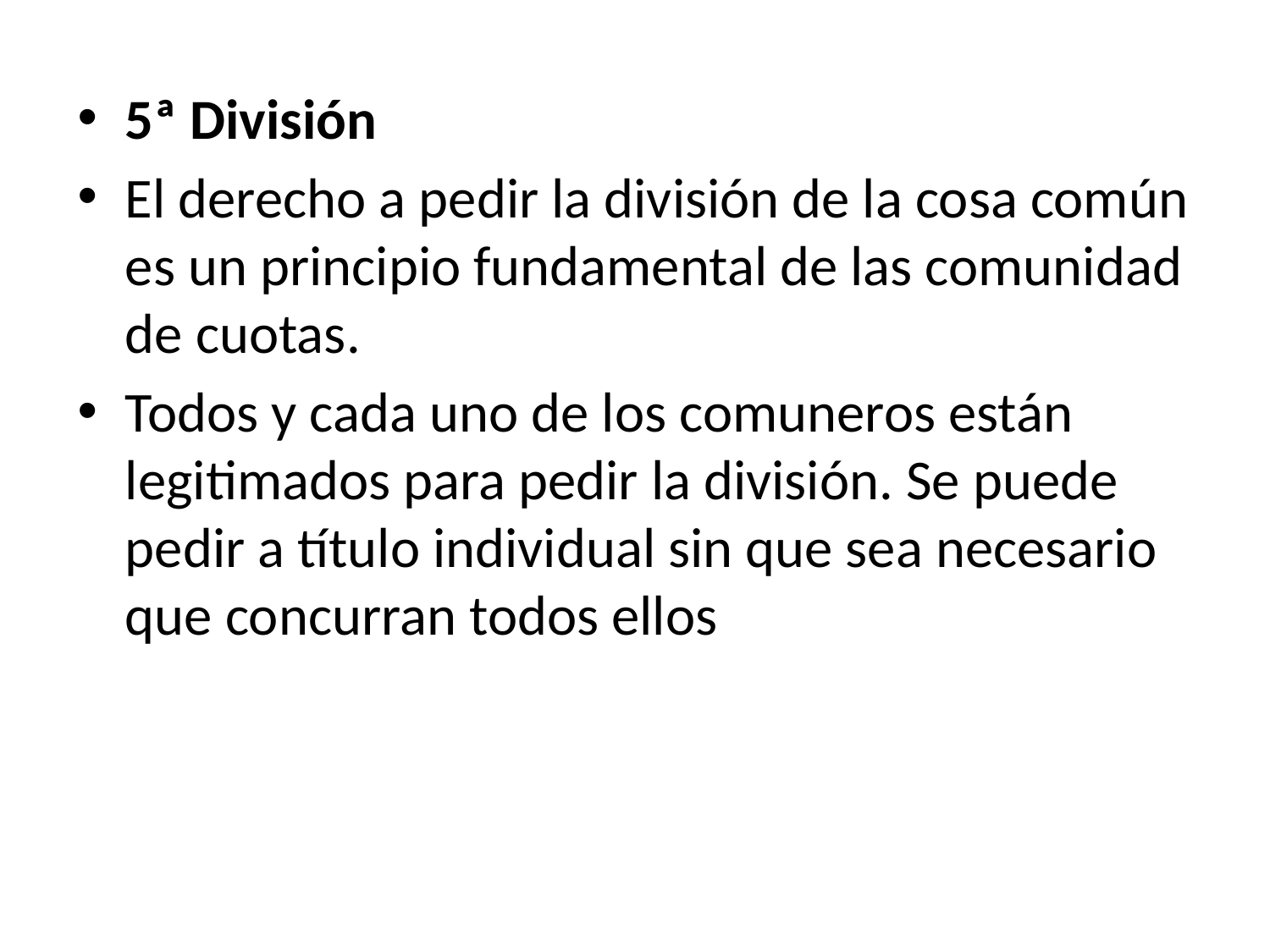

5ª División
El derecho a pedir la división de la cosa común es un principio fundamental de las comunidad de cuotas.
Todos y cada uno de los comuneros están legitimados para pedir la división. Se puede pedir a título individual sin que sea necesario que concurran todos ellos